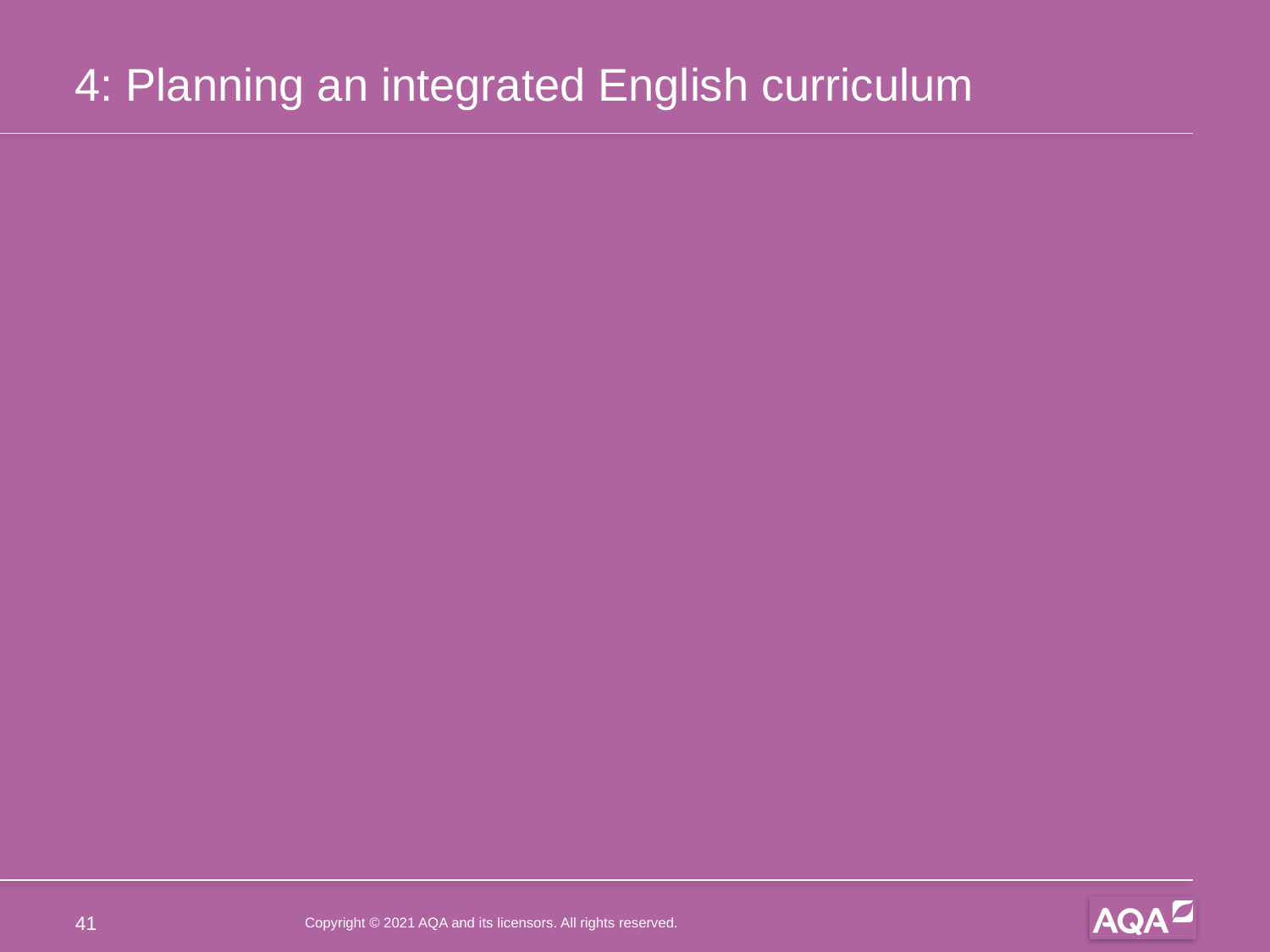

# 4: Planning an integrated English curriculum

41
Copyright © 2021 AQA and its licensors. All rights reserved.